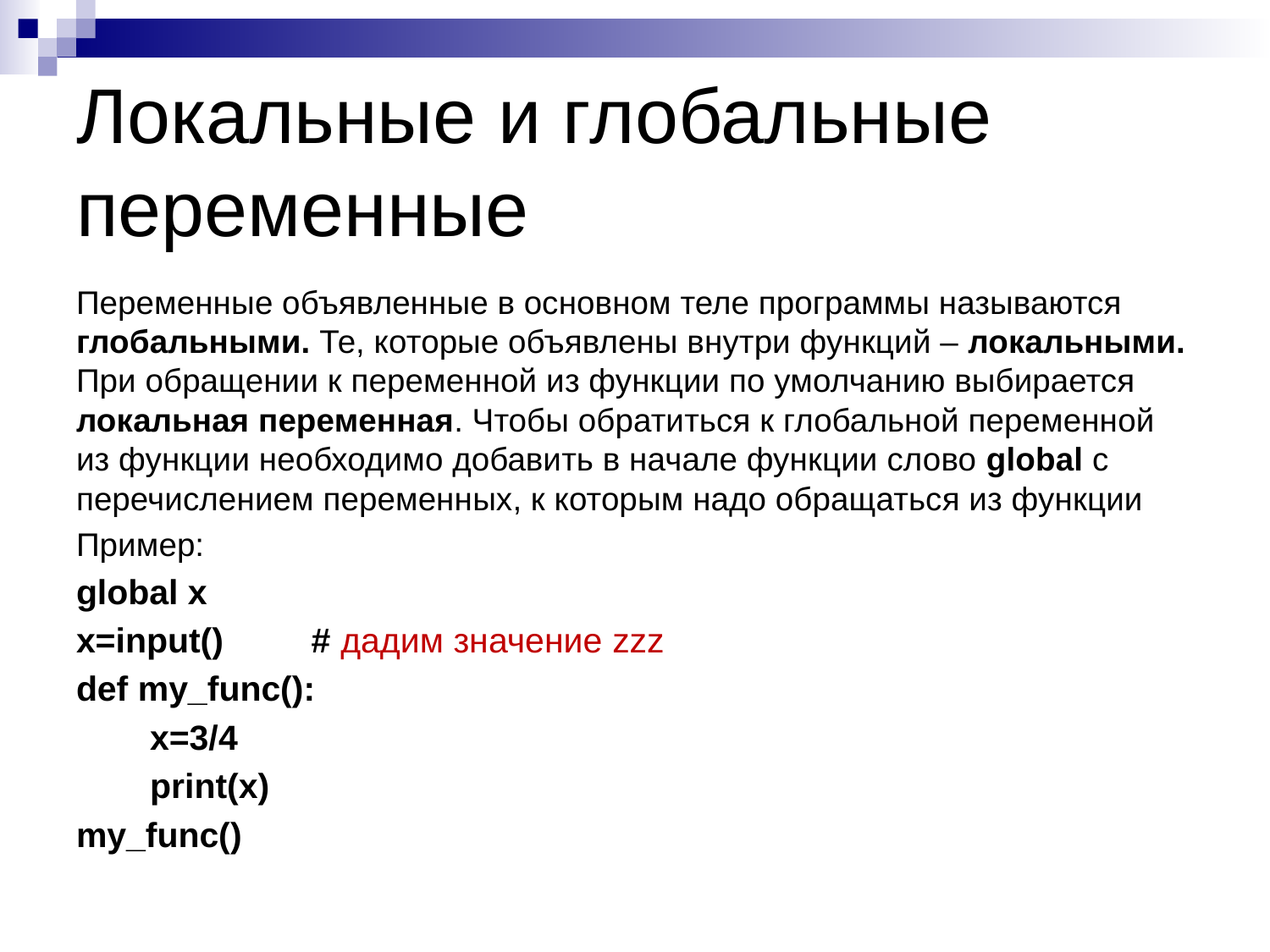

# Локальные и глобальные переменные
Переменные объявленные в основном теле программы называются глобальными. Те, которые объявлены внутри функций – локальными. При обращении к переменной из функции по умолчанию выбирается локальная переменная. Чтобы обратиться к глобальной переменной из функции необходимо добавить в начале функции слово global с перечислением переменных, к которым надо обращаться из функции
Пример:
global x
x=input()         # дадим значение zzz
def my_func():
	x=3/4
	print(x)
my_func()